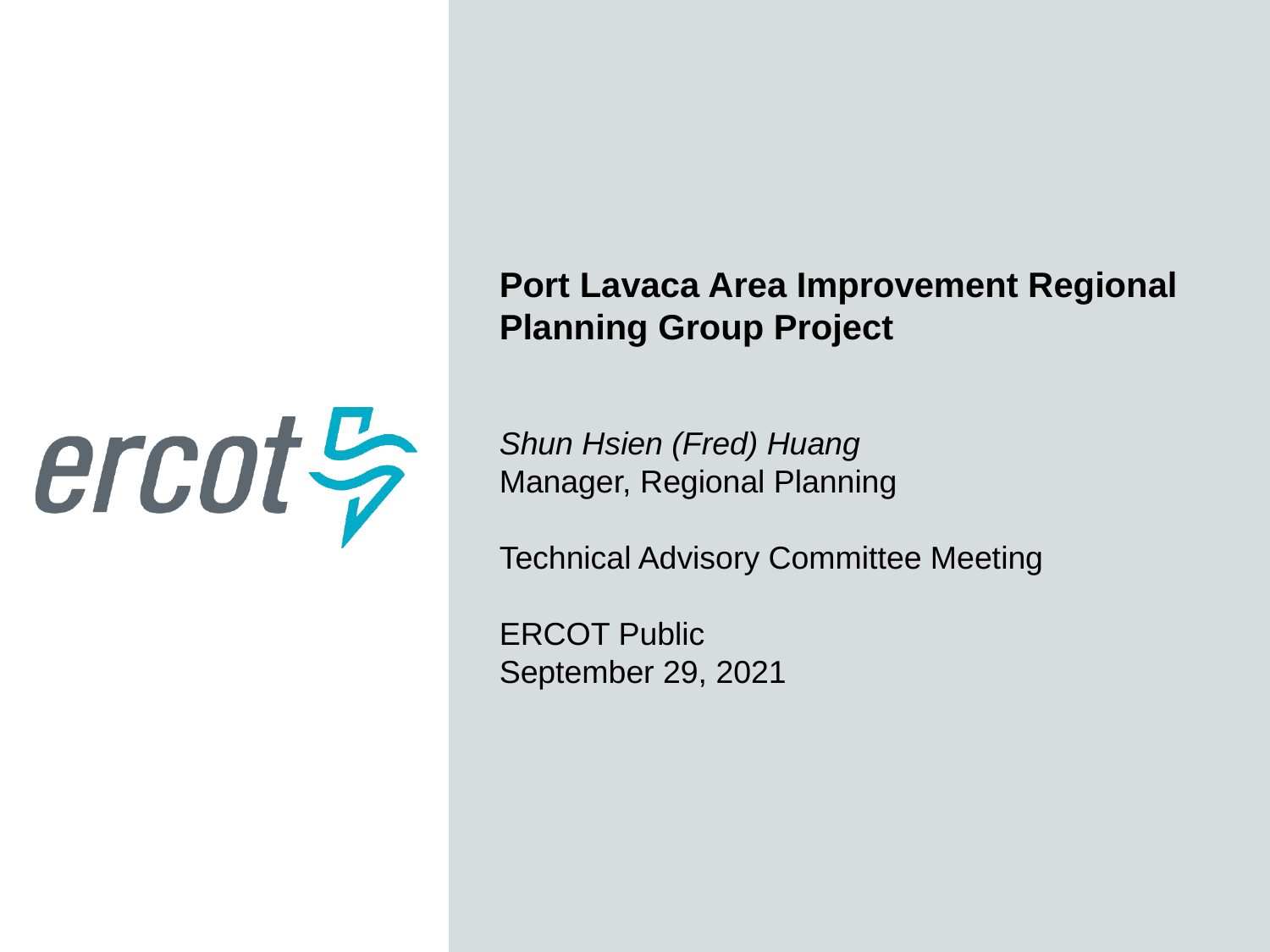

Port Lavaca Area Improvement Regional Planning Group Project

Shun Hsien (Fred) Huang
Manager, Regional Planning

Technical Advisory Committee Meeting

ERCOT Public
September 29, 2021